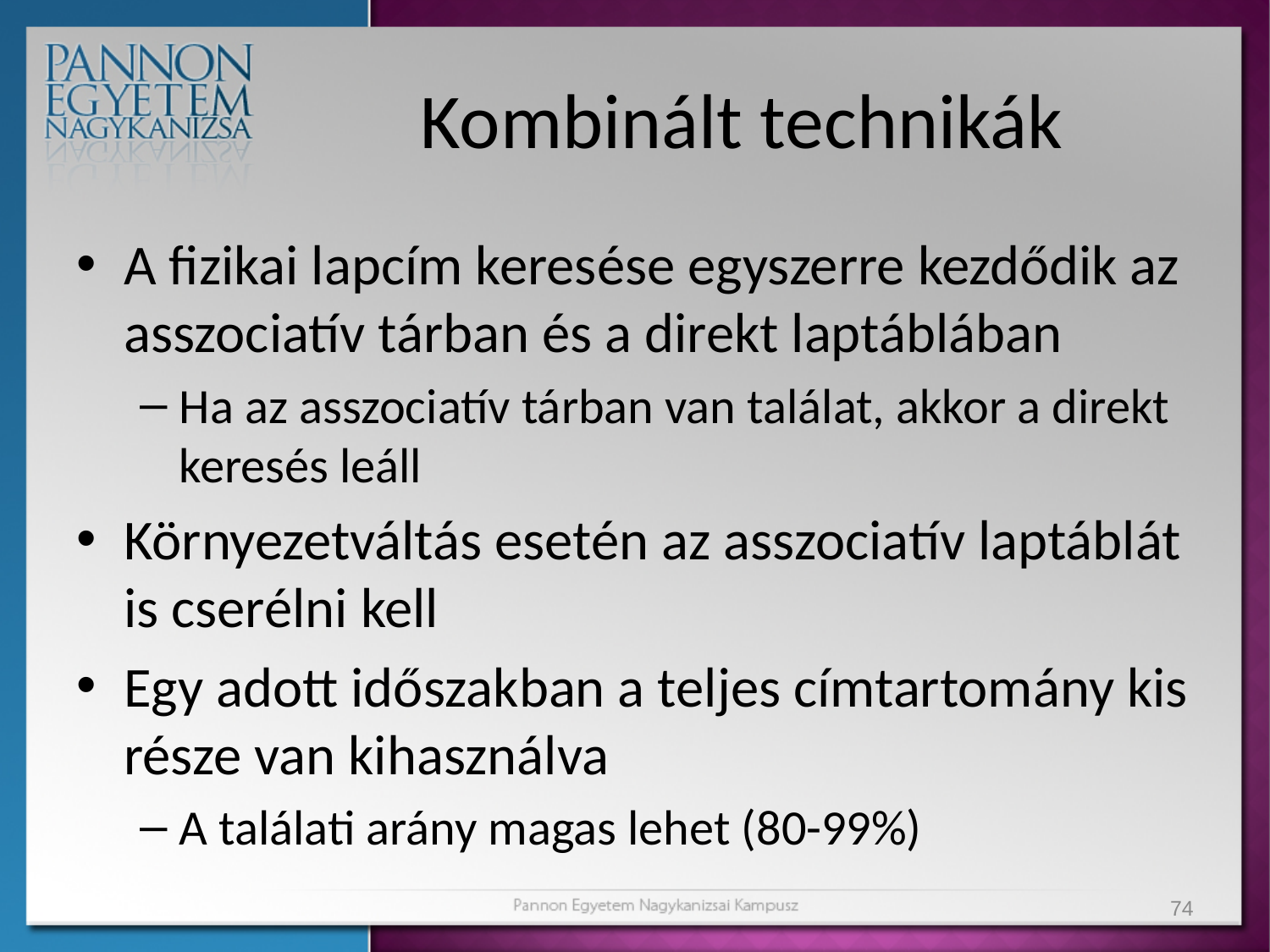

# Kombinált technikák
A fizikai lapcím keresése egyszerre kezdődik az asszociatív tárban és a direkt laptáblában
Ha az asszociatív tárban van találat, akkor a direkt keresés leáll
Környezetváltás esetén az asszociatív laptáblát is cserélni kell
Egy adott időszakban a teljes címtartomány kis része van kihasználva
A találati arány magas lehet (80-99%)
74